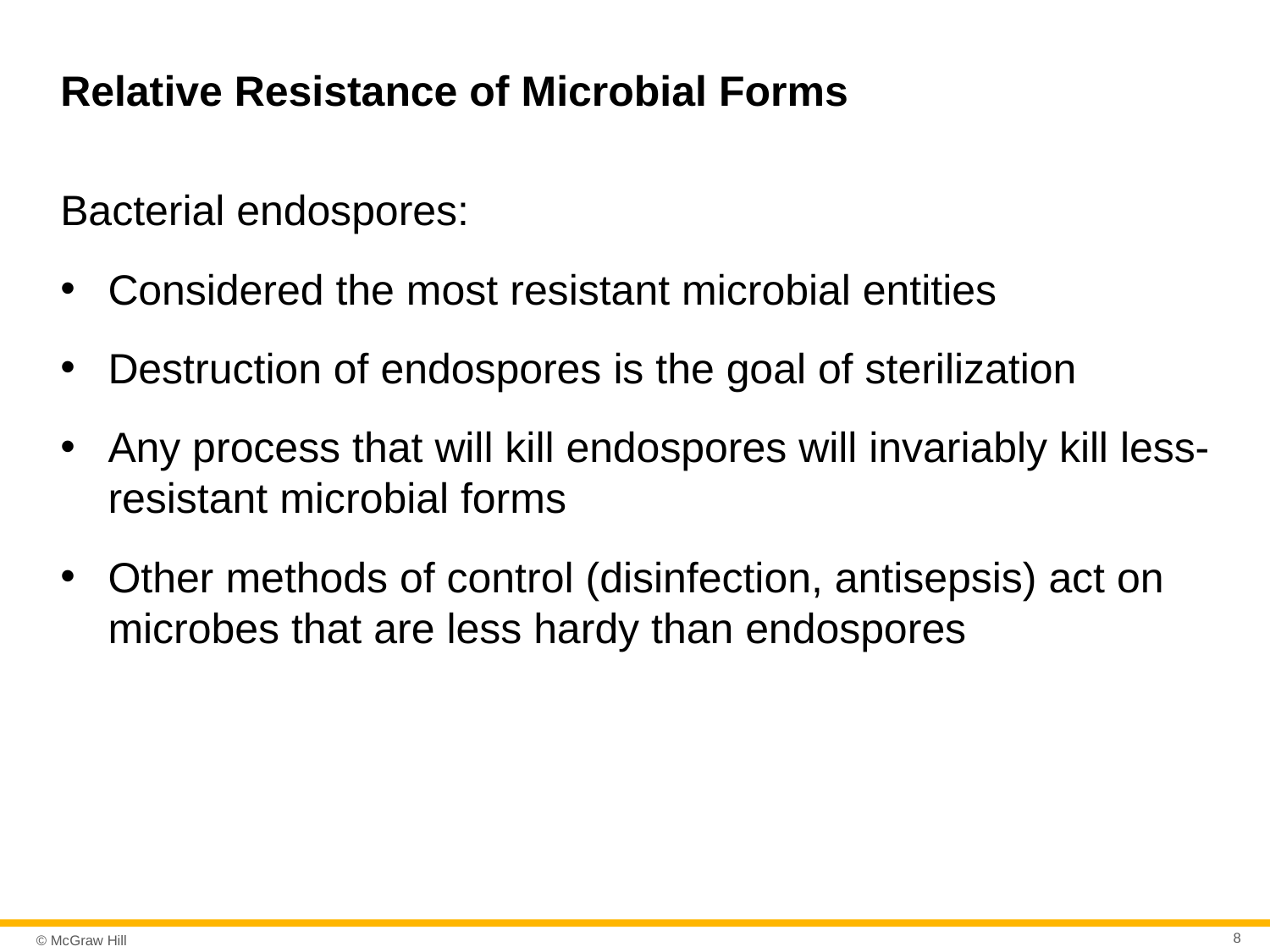

# Relative Resistance of Microbial Forms
Bacterial endospores:
Considered the most resistant microbial entities
Destruction of endospores is the goal of sterilization
Any process that will kill endospores will invariably kill less-resistant microbial forms
Other methods of control (disinfection, antisepsis) act on microbes that are less hardy than endospores